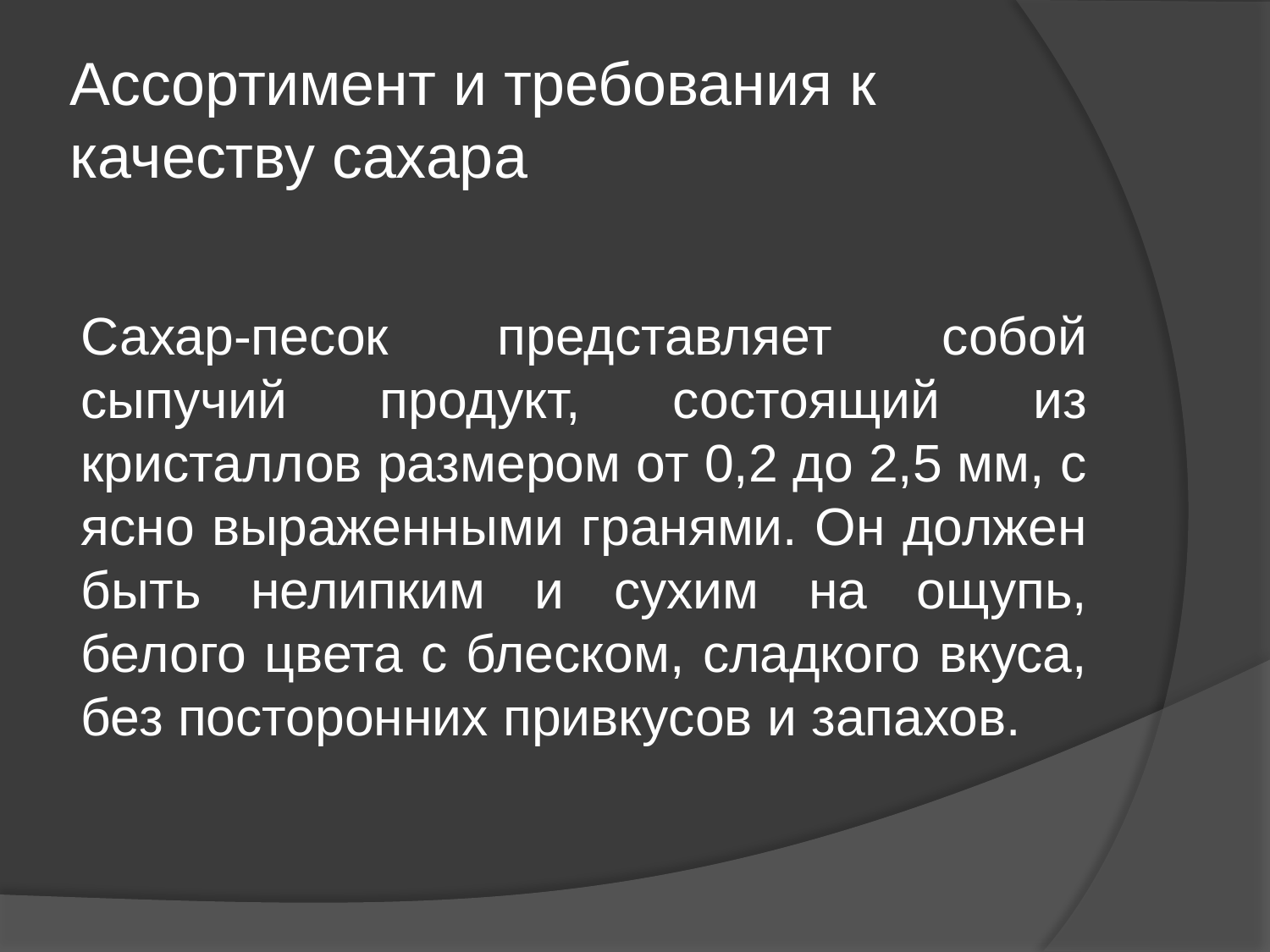

# Ассортимент и требования к качеству сахара

Сахар-песок представляет собой сыпучий продукт, состоящий из кристаллов размером от 0,2 до 2,5 мм, с ясно выраженными гранями. Он должен быть нелипким и сухим на ощупь, белого цвета с блеском, сладкого вкуса, без посторонних привкусов и запахов.